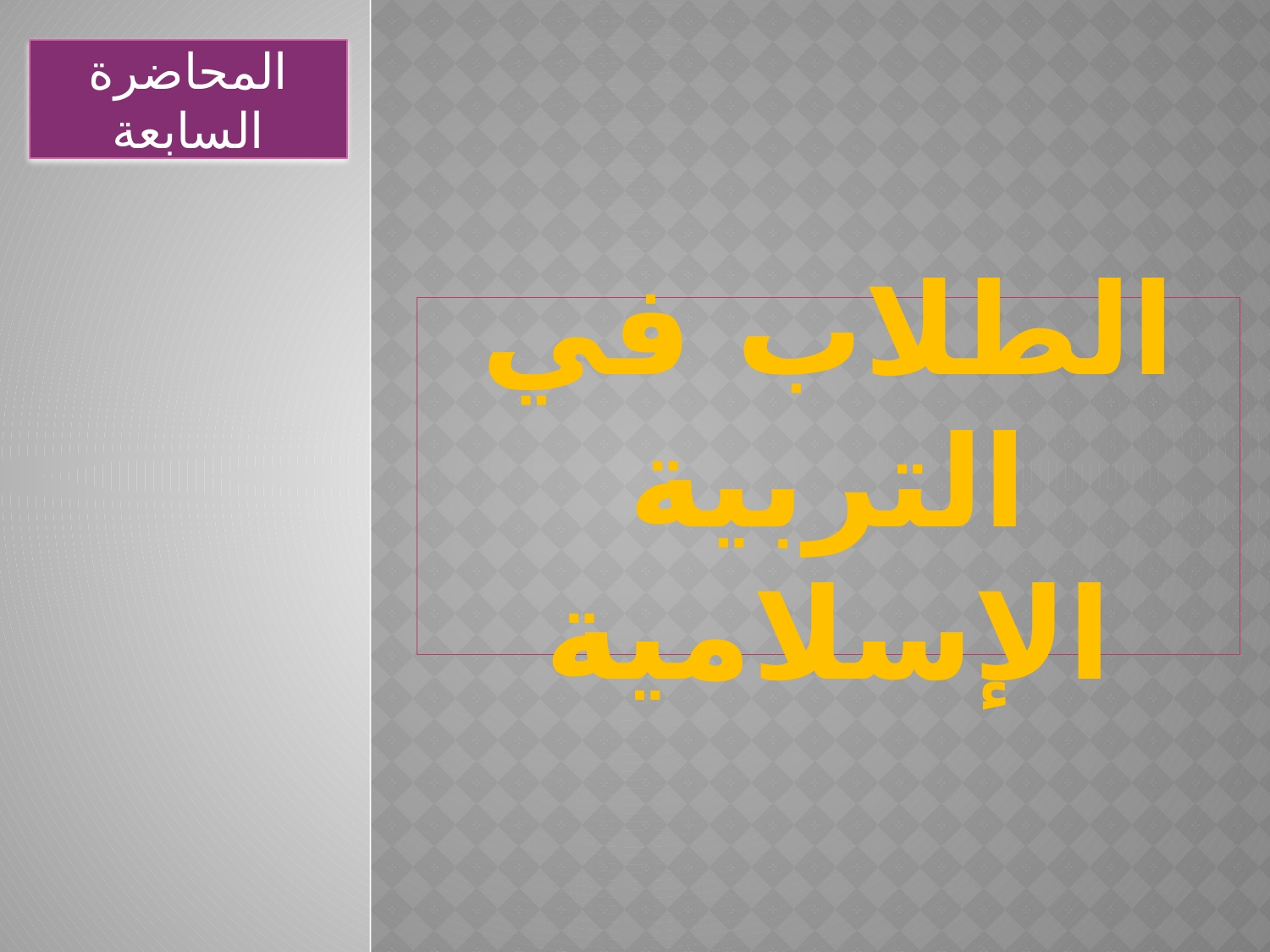

المحاضرة السابعة
# الطلاب في التربية الإسلامية